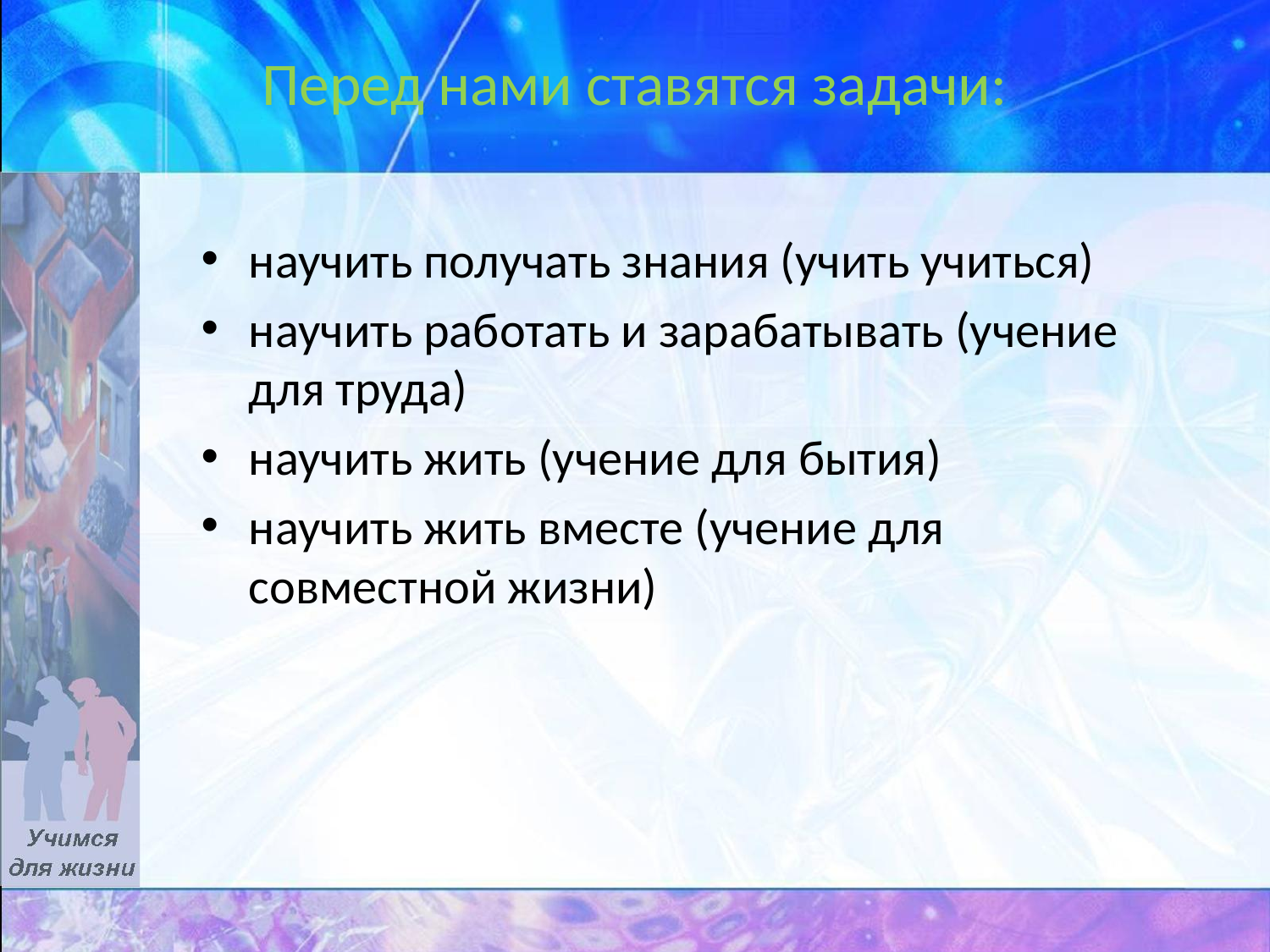

# Перед нами ставятся задачи:
научить получать знания (учить учиться)
научить работать и зарабатывать (учение для труда)
научить жить (учение для бытия)
научить жить вместе (учение для совместной жизни)